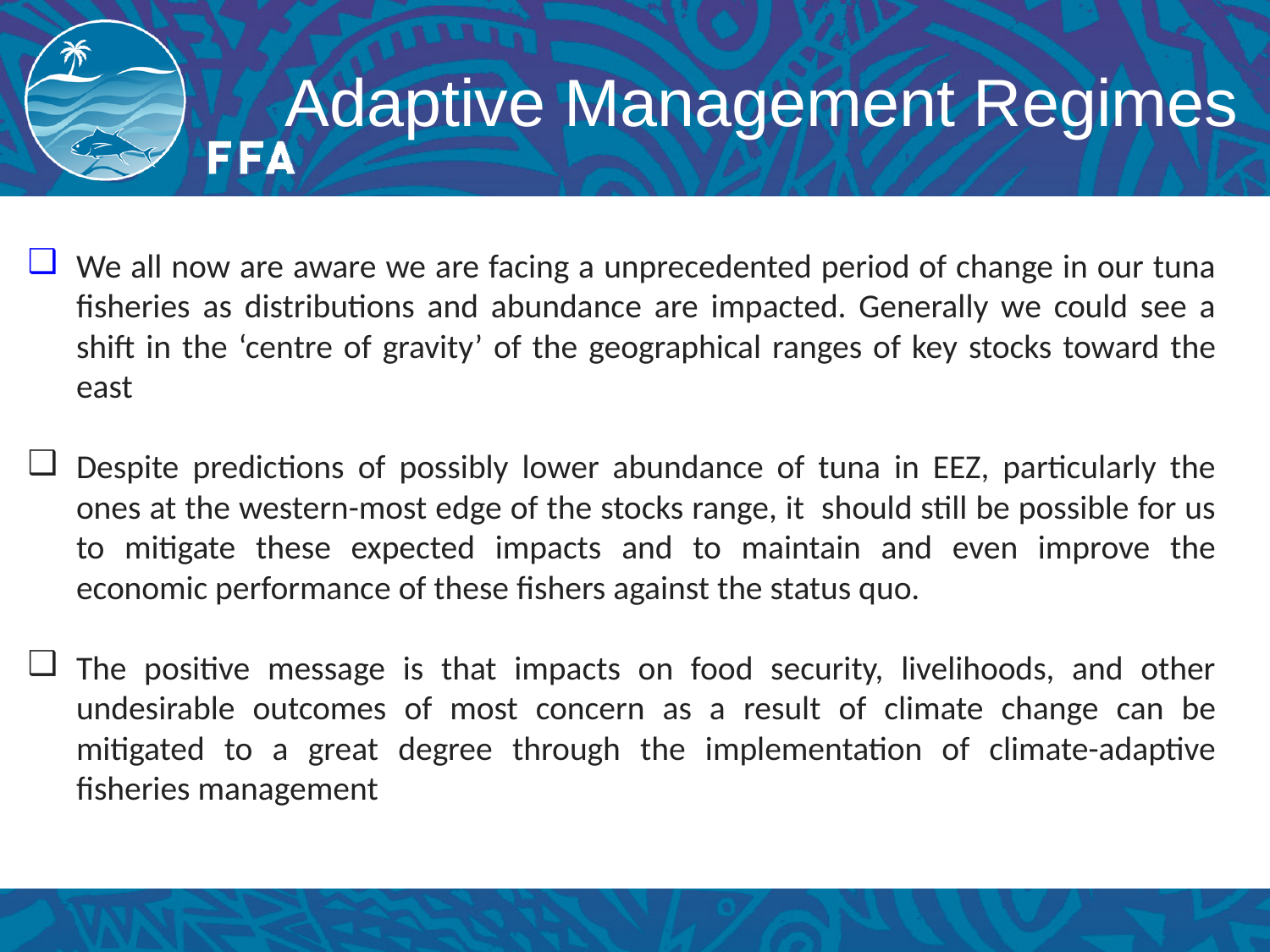

# Adaptive Management Regimes

We all now are aware we are facing a unprecedented period of change in our tuna fisheries as distributions and abundance are impacted. Generally we could see a shift in the ‘centre of gravity’ of the geographical ranges of key stocks toward the east

Despite predictions of possibly lower abundance of tuna in EEZ, particularly the ones at the western-most edge of the stocks range, it  should still be possible for us to mitigate these expected impacts and to maintain and even improve the economic performance of these fishers against the status quo.

The positive message is that impacts on food security, livelihoods, and other undesirable outcomes of most concern as a result of climate change can be mitigated to a great degree through the implementation of climate-adaptive fisheries management